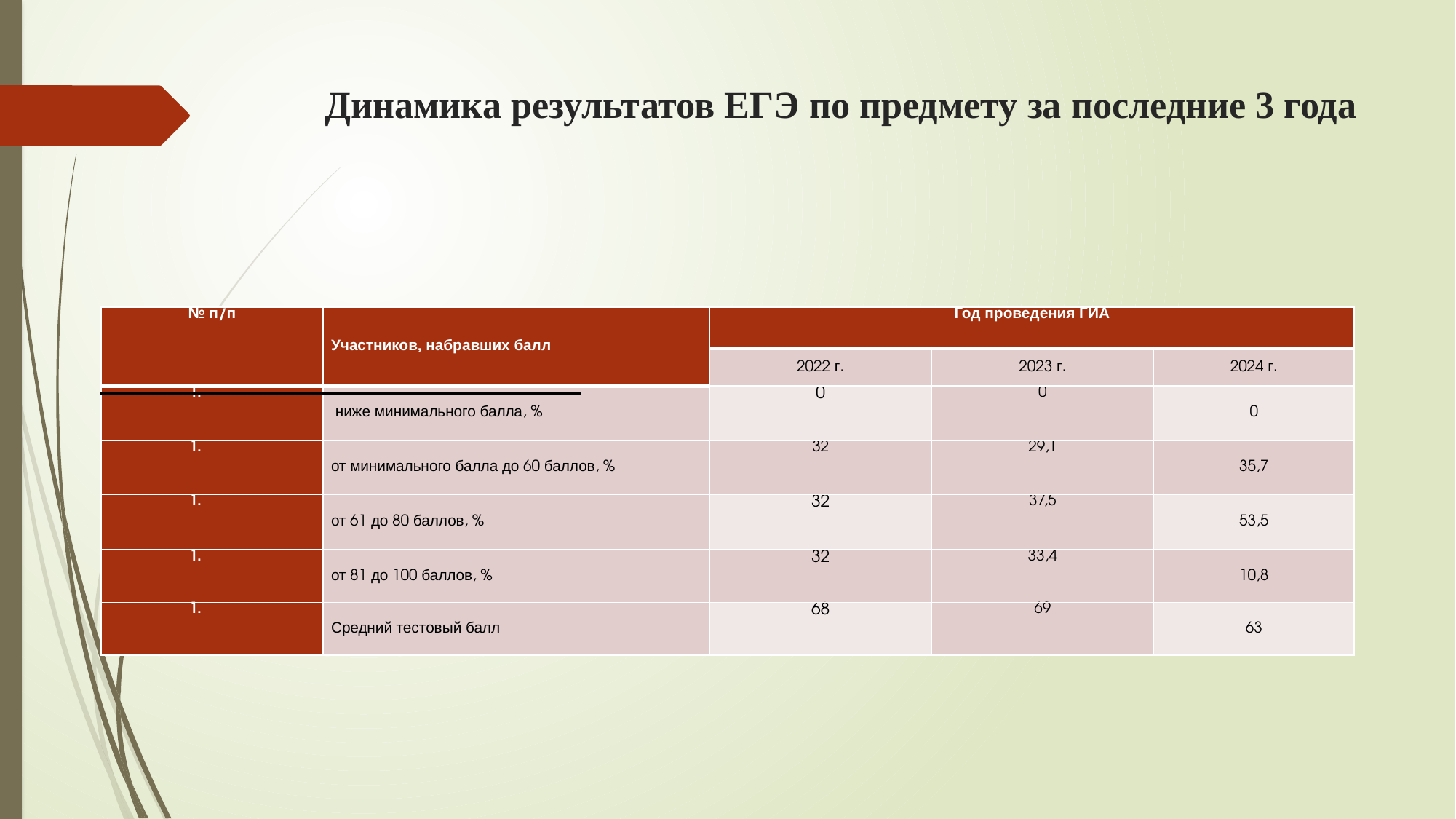

# Динамика результатов ЕГЭ по предмету за последние 3 года
| № п/п | Участников, набравших балл | Год проведения ГИА |  |  |
| --- | --- | --- | --- | --- |
|  |  | 2022 г. | 2023 г. | 2024 г. |
|  | ниже минимального балла, % | 0 | 0 | 0 |
|  | от минимального балла до 60 баллов, % | 32 | 29,1 | 35,7 |
|  | от 61 до 80 баллов, % | 32 | 37,5 | 53,5 |
|  | от 81 до 100 баллов, % | 32 | 33,4 | 10,8 |
|  | Средний тестовый балл | 68 | 69 | 63 |